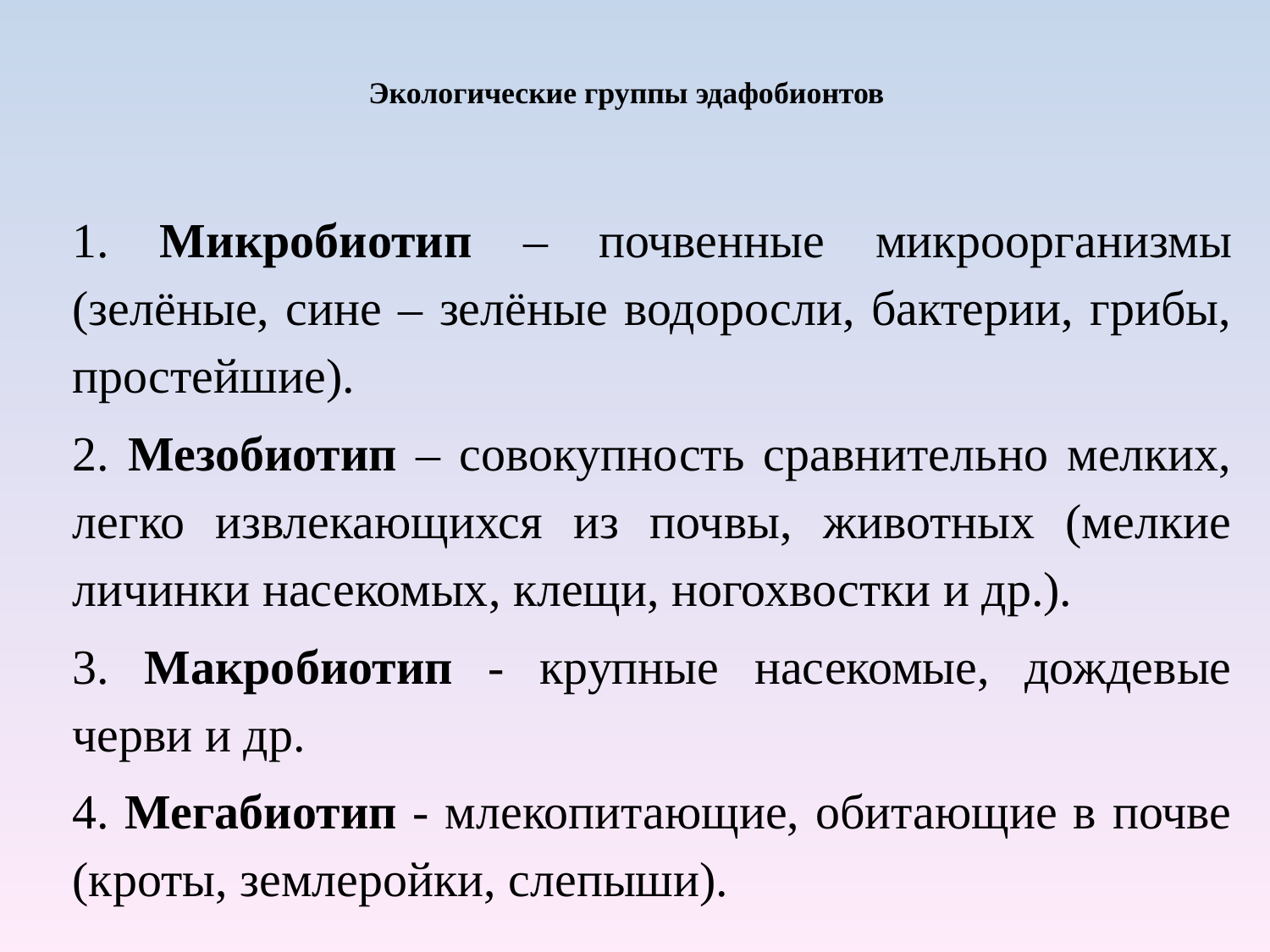

# Экологические группы эдафобионтов

1. Микробиотип – почвенные микроорганизмы (зелёные, сине – зелёные водоросли, бактерии, грибы, простейшие).
2. Мезобиотип – совокупность сравнительно мелких, легко извлекающихся из почвы, животных (мелкие личинки насекомых, клещи, ногохвостки и др.).
3. Макробиотип - крупные насекомые, дождевые черви и др.
4. Мегабиотип - млекопитающие, обитающие в почве (кроты, землеройки, слепыши).